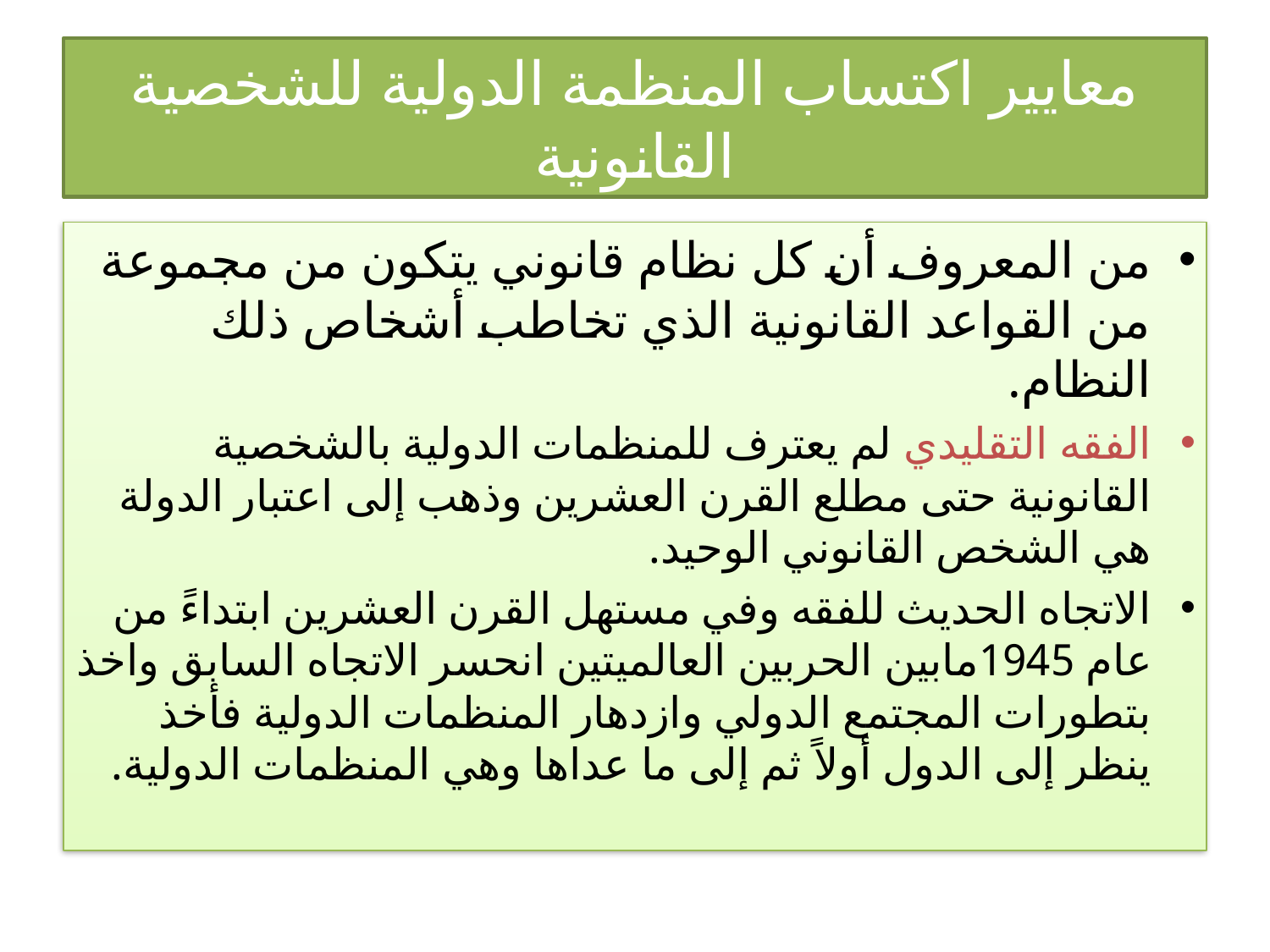

# معايير اكتساب المنظمة الدولية للشخصية القانونية
من المعروف أن كل نظام قانوني يتكون من مجموعة من القواعد القانونية الذي تخاطب أشخاص ذلك النظام.
الفقه التقليدي لم يعترف للمنظمات الدولية بالشخصية القانونية حتى مطلع القرن العشرين وذهب إلى اعتبار الدولة هي الشخص القانوني الوحيد.
الاتجاه الحديث للفقه وفي مستهل القرن العشرين ابتداءً من عام 1945مابين الحربين العالميتين انحسر الاتجاه السابق واخذ بتطورات المجتمع الدولي وازدهار المنظمات الدولية فأخذ ينظر إلى الدول أولاً ثم إلى ما عداها وهي المنظمات الدولية.